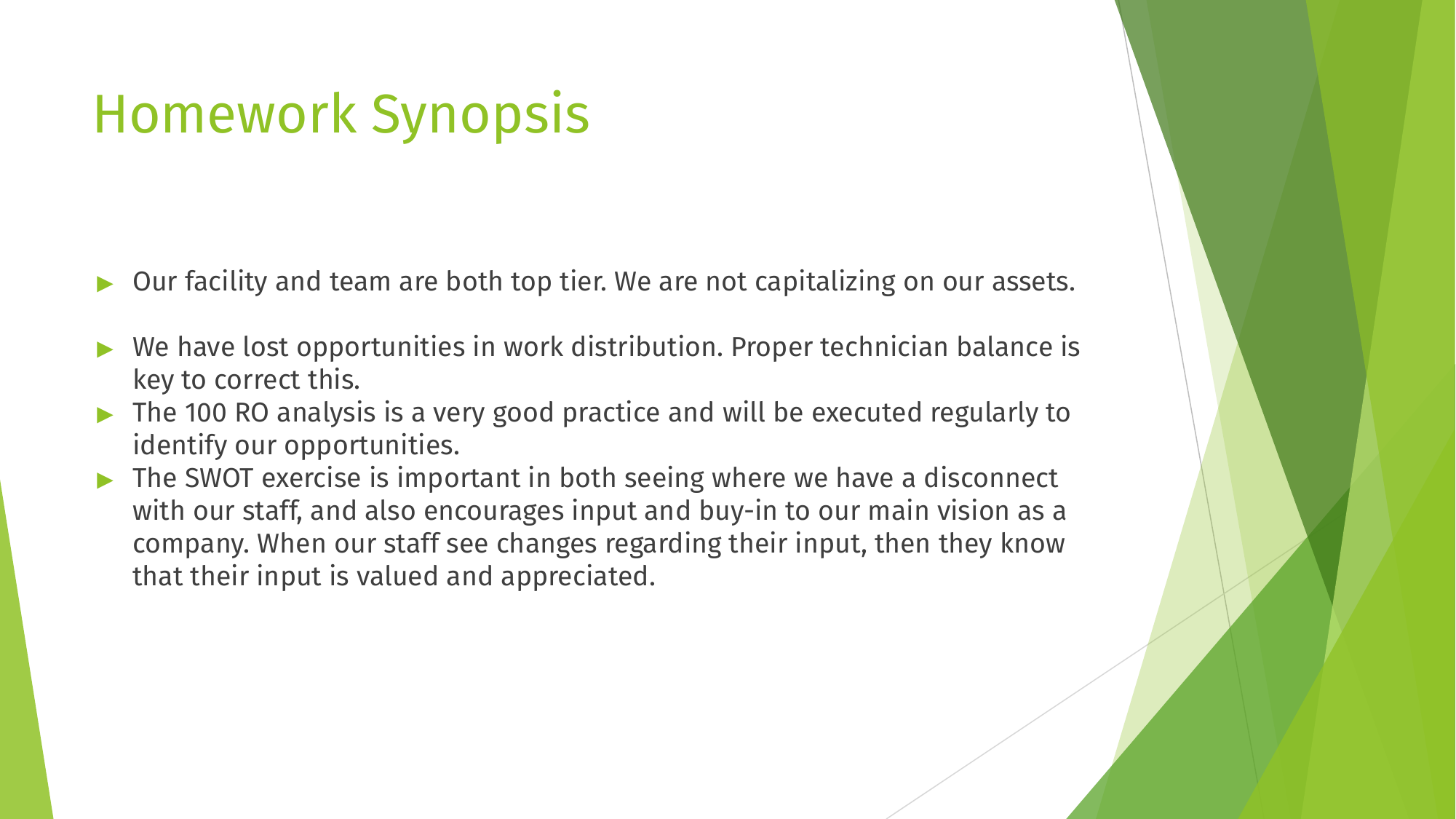

# Homework Synopsis
Our facility and team are both top tier. We are not capitalizing on our assets.
We have lost opportunities in work distribution. Proper technician balance is key to correct this.
The 100 RO analysis is a very good practice and will be executed regularly to identify our opportunities.
The SWOT exercise is important in both seeing where we have a disconnect with our staff, and also encourages input and buy-in to our main vision as a company. When our staff see changes regarding their input, then they know that their input is valued and appreciated.